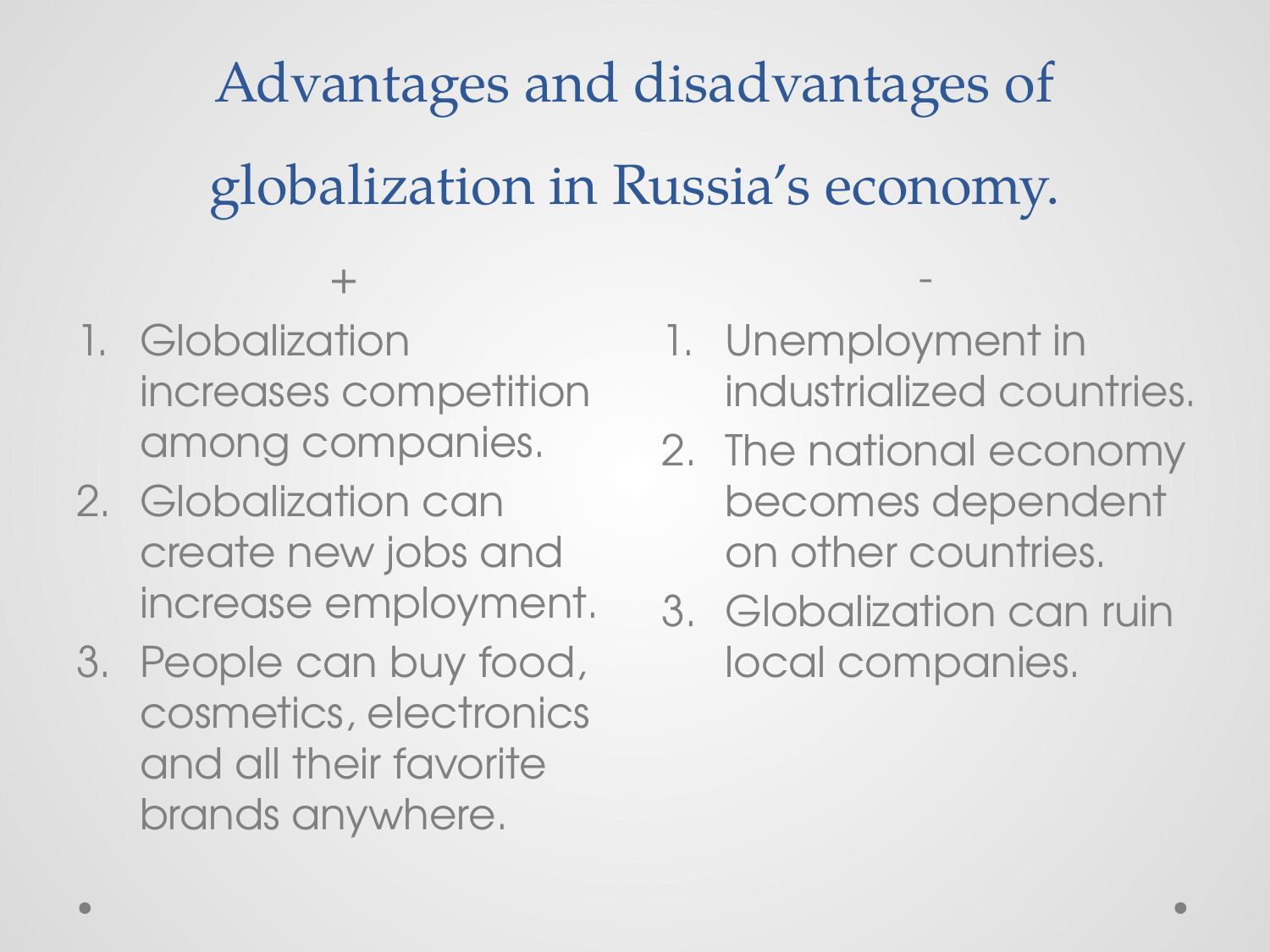

# Advantages and disadvantages of globalization in Russia’s economy.
+
-
Globalization increases competition among companies.
Globalization can create new jobs and increase employment.
People can buy food, cosmetics, electronics and all their favorite brands anywhere.
Unemployment in industrialized countries.
The national economy becomes dependent on other countries.
Globalization can ruin local companies.